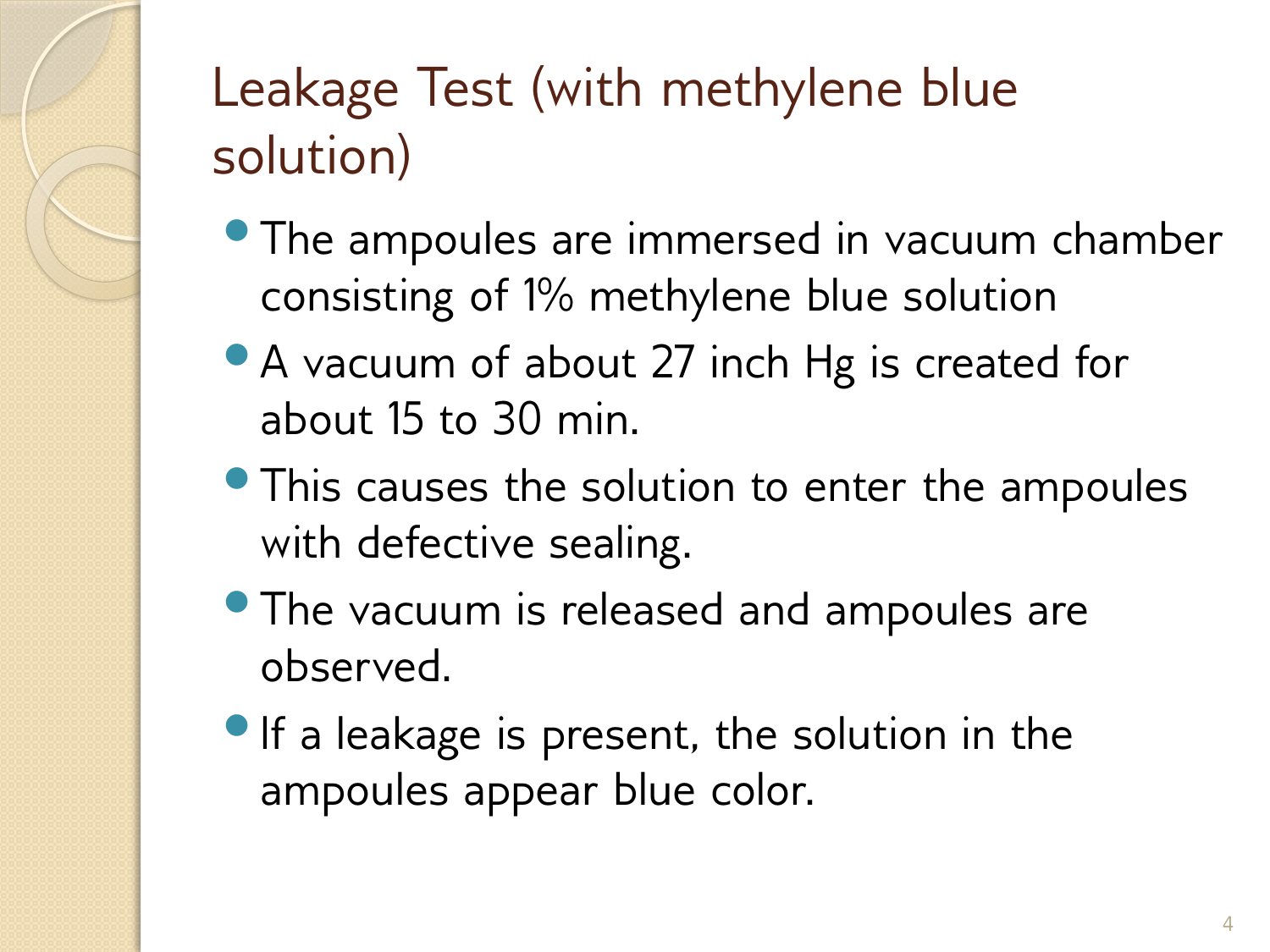

# Leakage Test (with methylene blue solution)
The ampoules are immersed in vacuum chamber consisting of 1% methylene blue solution
A vacuum of about 27 inch Hg is created for about 15 to 30 min.
This causes the solution to enter the ampoules with defective sealing.
The vacuum is released and ampoules are observed.
If a leakage is present, the solution in the ampoules appear blue color.
4